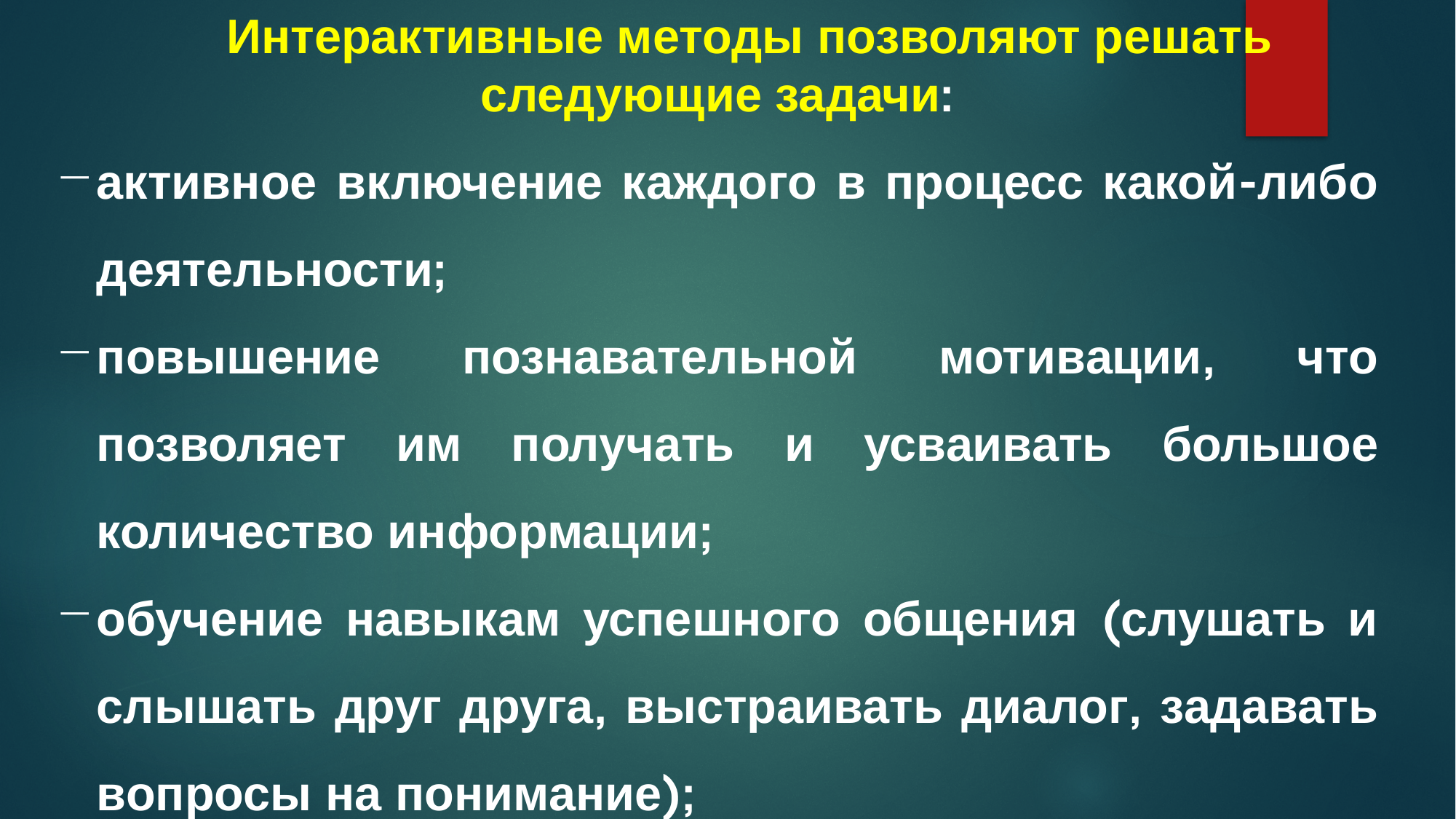

Интерактивные методы позволяют решать следующие задачи:
активное включение каждого в процесс какой-либо деятельности;
повышение познавательной мотивации, что позволяет им получать и усваивать большое количе­ство информации;
обучение навыкам успешного общения (слушать и слышать друг друга, выстраивать диалог, задавать вопросы на понимание);